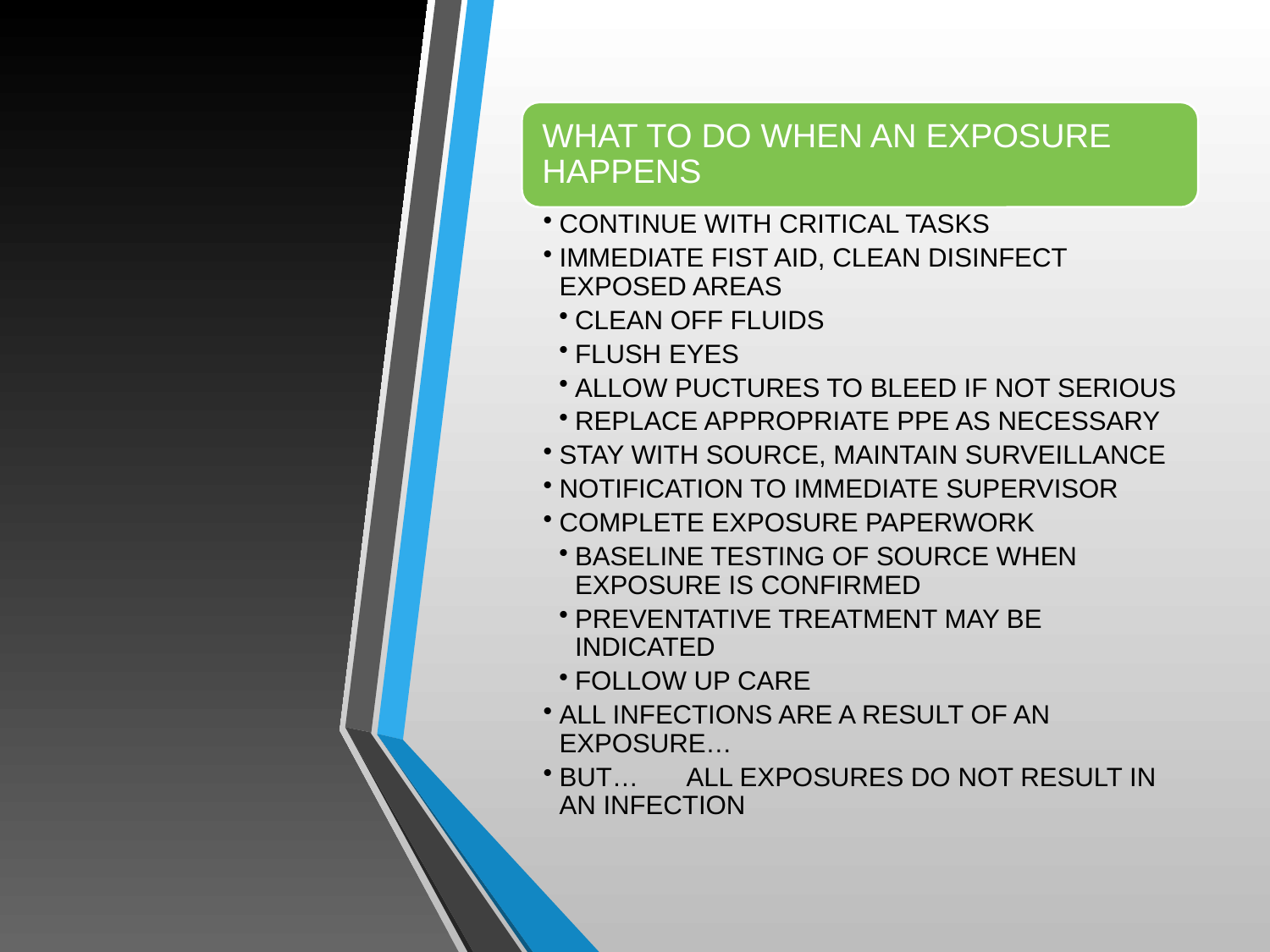

WHAT TO DO WHEN AN EXPOSURE HAPPENS
CONTINUE WITH CRITICAL TASKS
IMMEDIATE FIST AID, CLEAN DISINFECT EXPOSED AREAS
CLEAN OFF FLUIDS
FLUSH EYES
ALLOW PUCTURES TO BLEED IF NOT SERIOUS
REPLACE APPROPRIATE PPE AS NECESSARY
STAY WITH SOURCE, MAINTAIN SURVEILLANCE
NOTIFICATION TO IMMEDIATE SUPERVISOR
COMPLETE EXPOSURE PAPERWORK
BASELINE TESTING OF SOURCE WHEN EXPOSURE IS CONFIRMED
PREVENTATIVE TREATMENT MAY BE INDICATED
FOLLOW UP CARE
ALL INFECTIONS ARE A RESULT OF AN EXPOSURE…
BUT…	ALL EXPOSURES DO NOT RESULT IN AN INFECTION